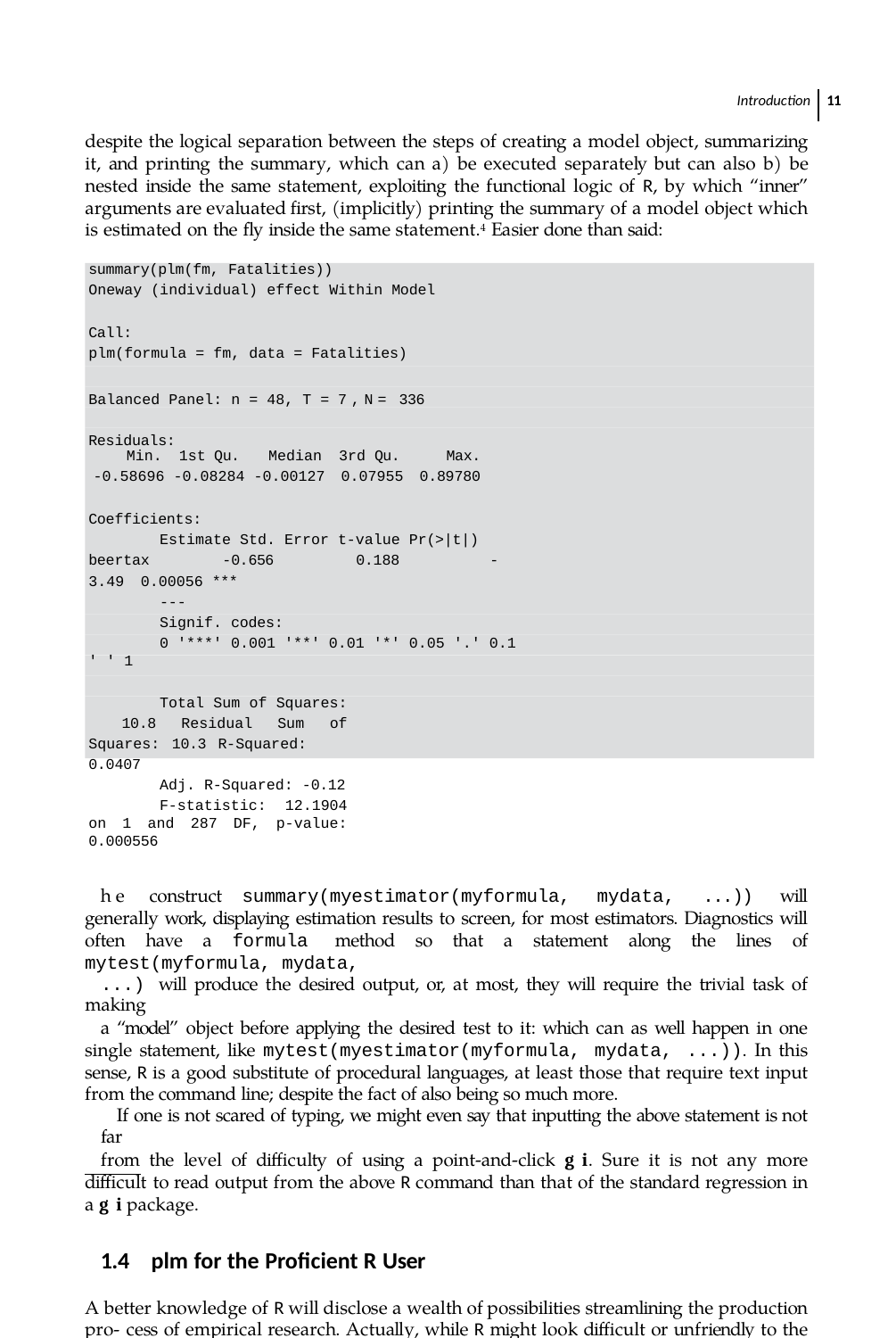

Introduction  11

despite the logical separation between the steps of creating a model object, summarizing it, and printing the summary, which can a) be executed separately but can also b) be nested inside the same statement, exploiting the functional logic of R, by which “inner” arguments are evaluated ﬁrst, (implicitly) printing the summary of a model object which is estimated on the fly inside the same statement.4  Easier done than said:

summary(plm(fm, Fatalities))
Oneway (individual) effect Within Model

Call:
plm(formula = fm, data = Fatalities)
Balanced Panel: n = 48, T = 7,N= 336 Residuals:
Min. 1st Qu.	Median 3rd Qu.	Max.
-0.58696 -0.08284 -0.00127 0.07955 0.89780

Coefficients:
Estimate Std. Error t-value Pr(>|t|) beertax	-0.656	0.188	-3.49 0.00056 ***
---
Signif. codes:
0 '***' 0.001 '**' 0.01 '*' 0.05 '.' 0.1 ' ' 1

Total Sum of Squares:  10.8 Residual Sum of Squares: 10.3 R-Squared:   0.0407
Adj. R-Squared: -0.12
F-statistic: 12.1904 on 1 and 287 DF, p-value: 0.000556

he construct summary(myestimator(myformula, mydata, ...)) will generally work, displaying estimation results to screen, for most estimators. Diagnostics will often have a formula method so that a statement along the lines of mytest(myformula, mydata,
...) will produce the desired output, or, at most, they will require the trivial task of making
a “model” object before applying the desired test to it: which can as well happen in one single statement, like mytest(myestimator(myformula, mydata, ...)). In this sense, R is a good substitute of procedural languages, at least those that require text input from the command line; despite the fact of also being so much more.
If one is not scared of typing, we might even say that inputting the above statement is not far
from the level of diﬃculty of using a point-and-click gui. Sure it is not any more diﬃcult to read output from the above R command than that of the standard regression in a gui package.

1.4	plm for the Proficient R User

A better knowledge of R will disclose a wealth of possibilities streamlining the production pro- cess of empirical research. Actually, while R might look diﬃcult or unfriendly to the beginner,

4 Intentionally convoluted sentence. his is what actually happens under the bonnet, but the user need not necessarily worry about it.